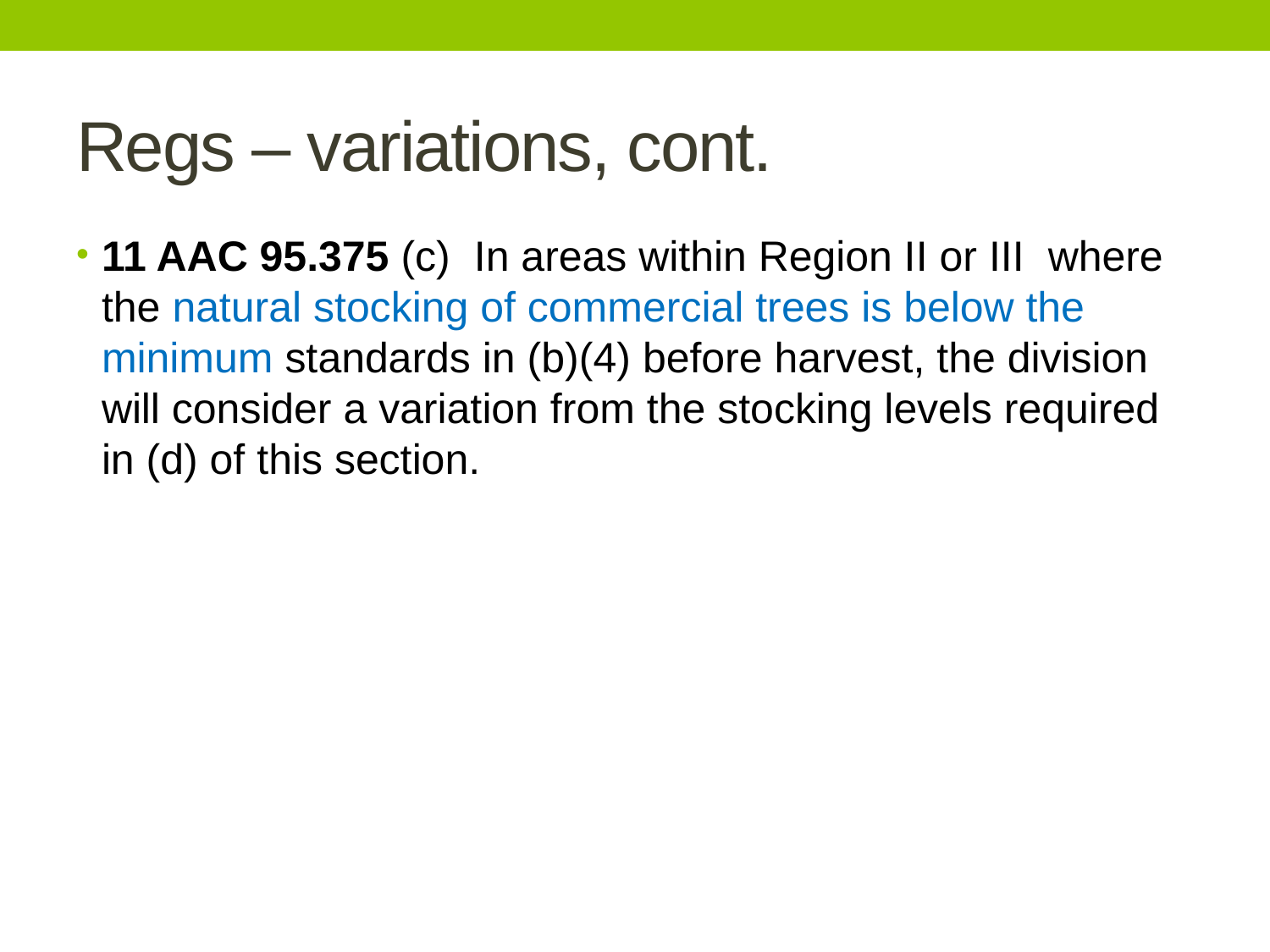

# Regs – variations, cont.
11 AAC 95.375 (c)  In areas within Region II or III  where the natural stocking of commercial trees is below the minimum standards in (b)(4) before harvest, the division will consider a variation from the stocking levels required in (d) of this section.